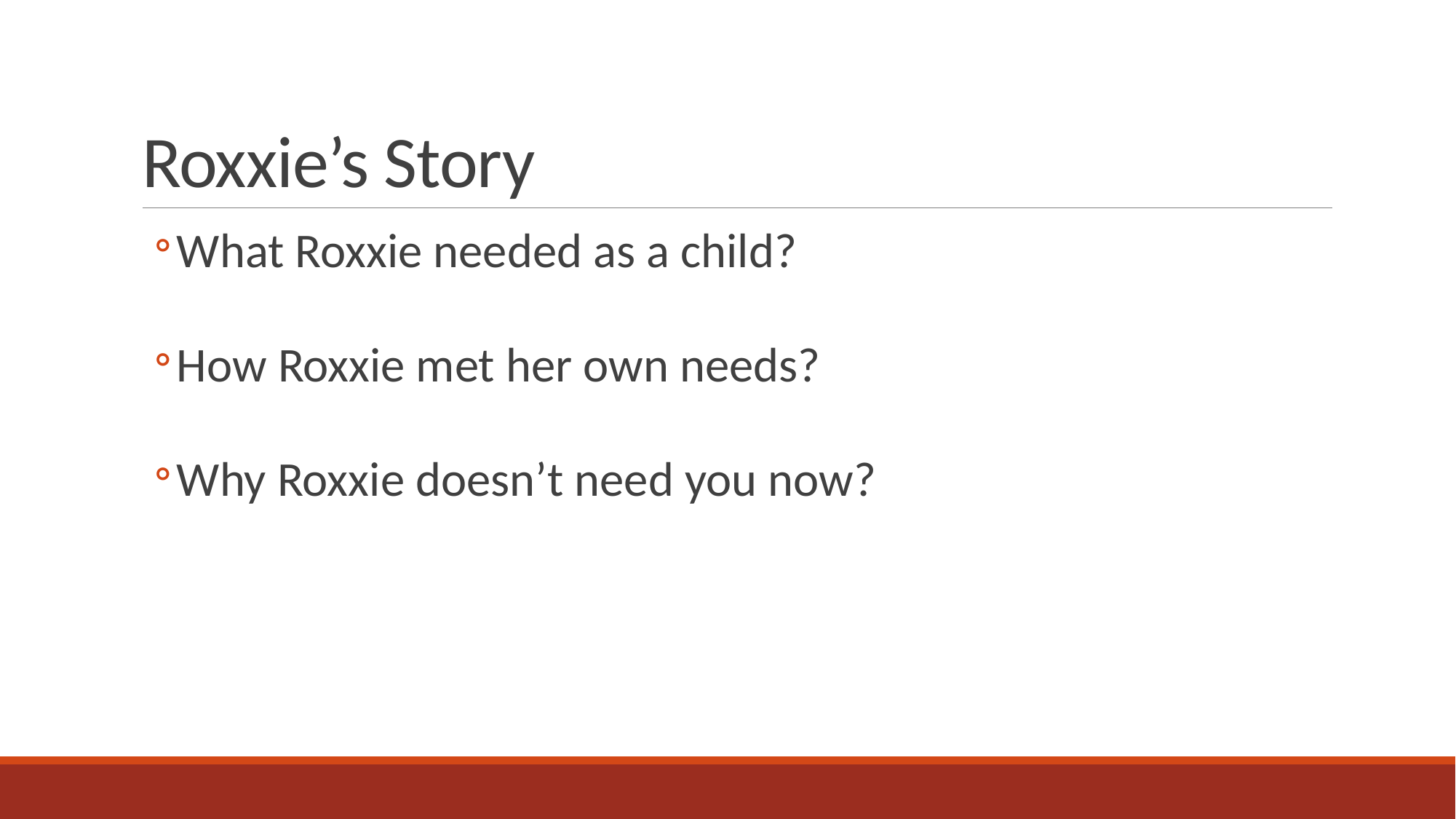

# Roxxie’s Story
What Roxxie needed as a child?
How Roxxie met her own needs?
Why Roxxie doesn’t need you now?